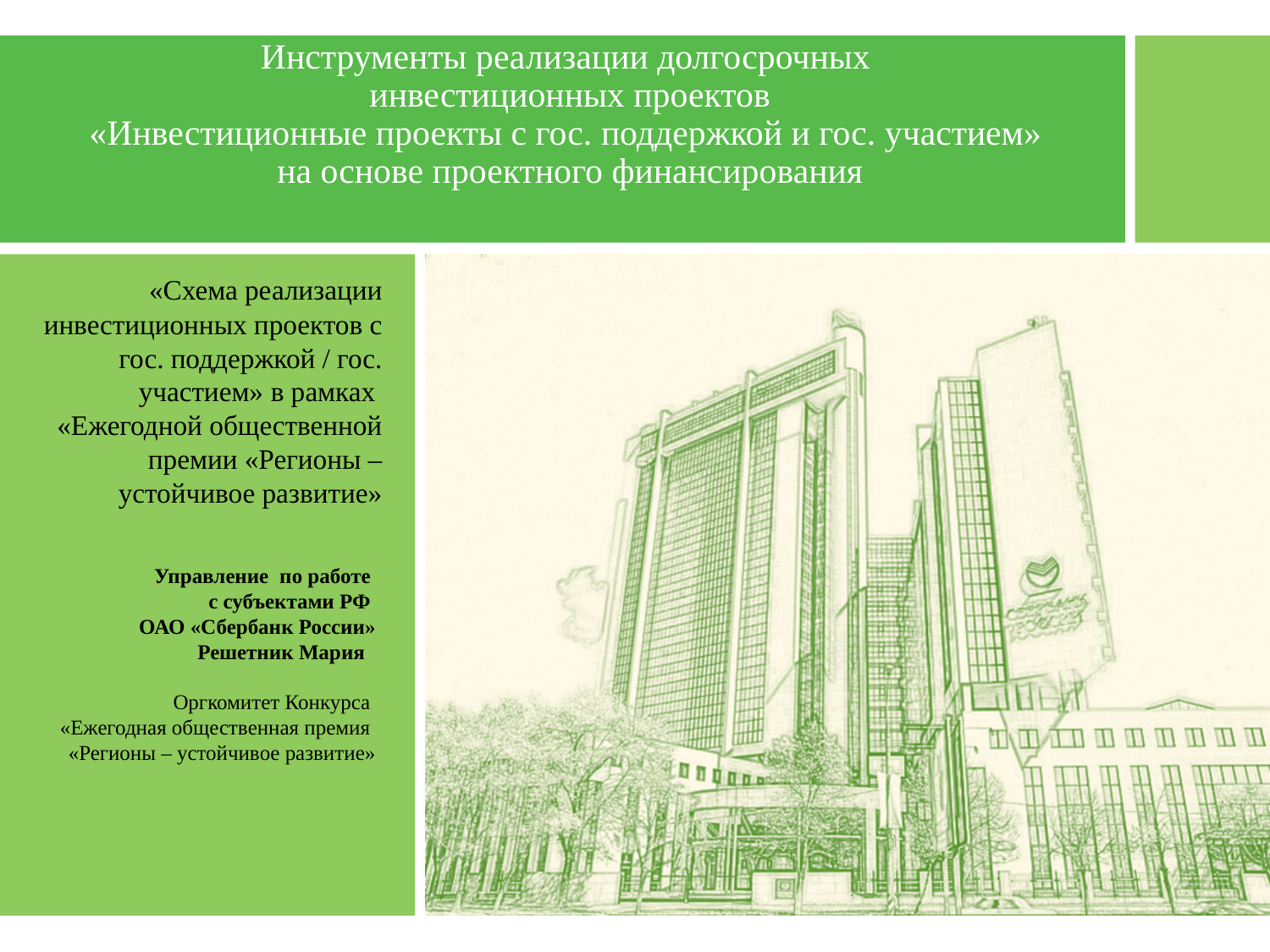

# Инструменты реализации долгосрочных инвестиционных проектов «Инвестиционные проекты с гос. поддержкой и гос. участием» на основе проектного финансирования
«Схема реализации инвестиционных проектов с гос. поддержкой / гос. участием» в рамках
«Ежегодной общественной премии «Регионы – устойчивое развитие»
Управление  по работе
с субъектами РФ
ОАО «Сбербанк России»
Решетник Мария

Оргкомитет Конкурса
«Ежегодная общественная премия
«Регионы – устойчивое развитие»